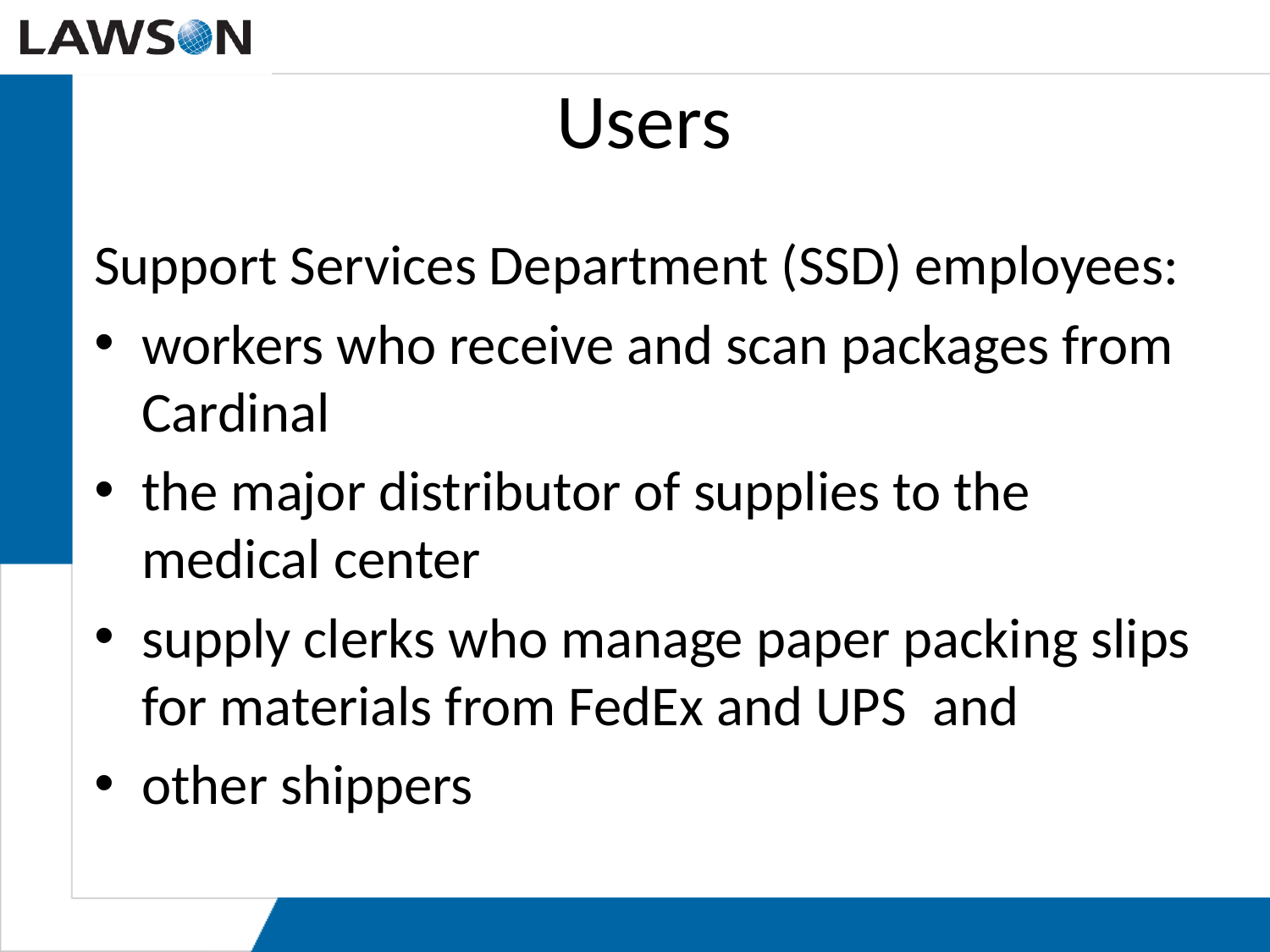

# Users
Support Services Department (SSD) employees:
workers who receive and scan packages from Cardinal
the major distributor of supplies to the medical center
supply clerks who manage paper packing slips for materials from FedEx and UPS  and
other shippers